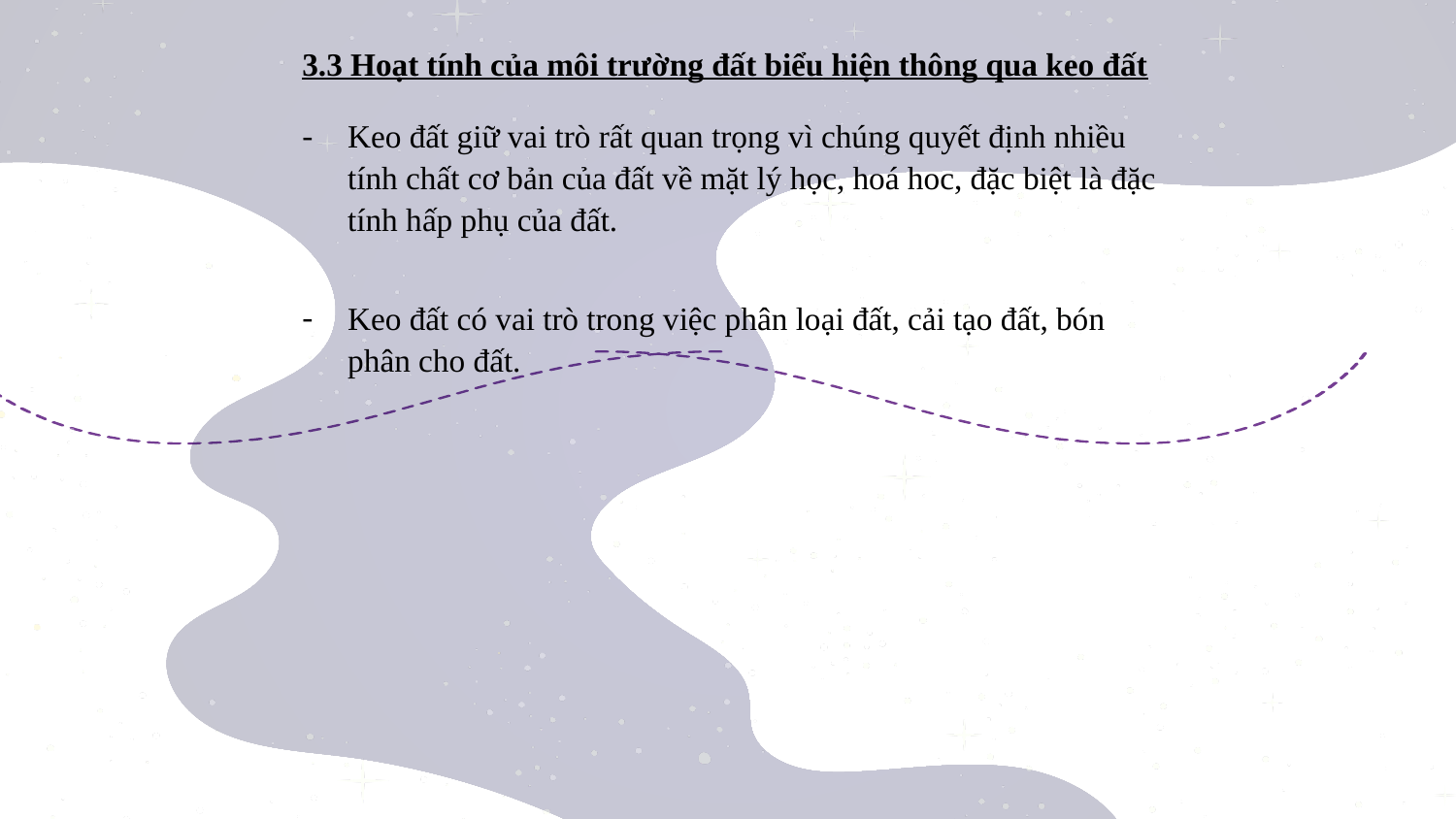

3.3 Hoạt tính của môi trường đất biểu hiện thông qua keo đất

Keo đất giữ vai trò rất quan trọng vì chúng quyết định nhiều tính chất cơ bản của đất về mặt lý học, hoá hoc, đặc biệt là đặc tính hấp phụ của đất.

Keo đất có vai trò trong việc phân loại đất, cải tạo đất, bón phân cho đất.